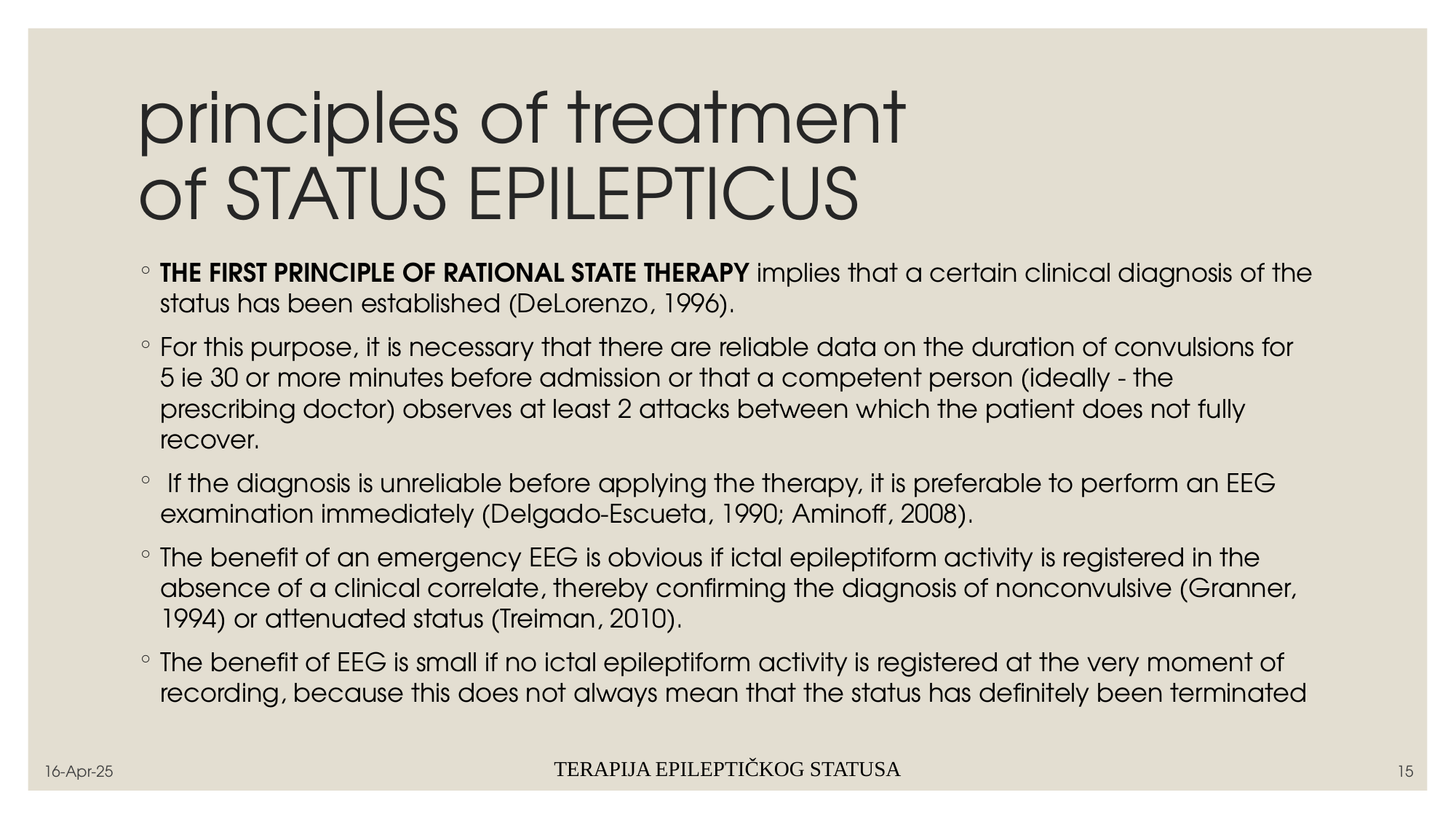

# principles of treatment of STATUS EPILEPTICUS
THE FIRST PRINCIPLE OF RATIONAL STATE THERAPY implies that a certain clinical diagnosis of the status has been established (DeLorenzo, 1996).
For this purpose, it is necessary that there are reliable data on the duration of convulsions for 5 ie 30 or more minutes before admission or that a competent person (ideally - the prescribing doctor) observes at least 2 attacks between which the patient does not fully recover.
 If the diagnosis is unreliable before applying the therapy, it is preferable to perform an EEG examination immediately (Delgado-Escueta, 1990; Aminoff, 2008).
The benefit of an emergency EEG is obvious if ictal epileptiform activity is registered in the absence of a clinical correlate, thereby confirming the diagnosis of nonconvulsive (Granner, 1994) or attenuated status (Treiman, 2010).
The benefit of EEG is small if no ictal epileptiform activity is registered at the very moment of recording, because this does not always mean that the status has definitely been terminated
16-Apr-25
TERAPIJA EPILEPTIČKOG STATUSA
15